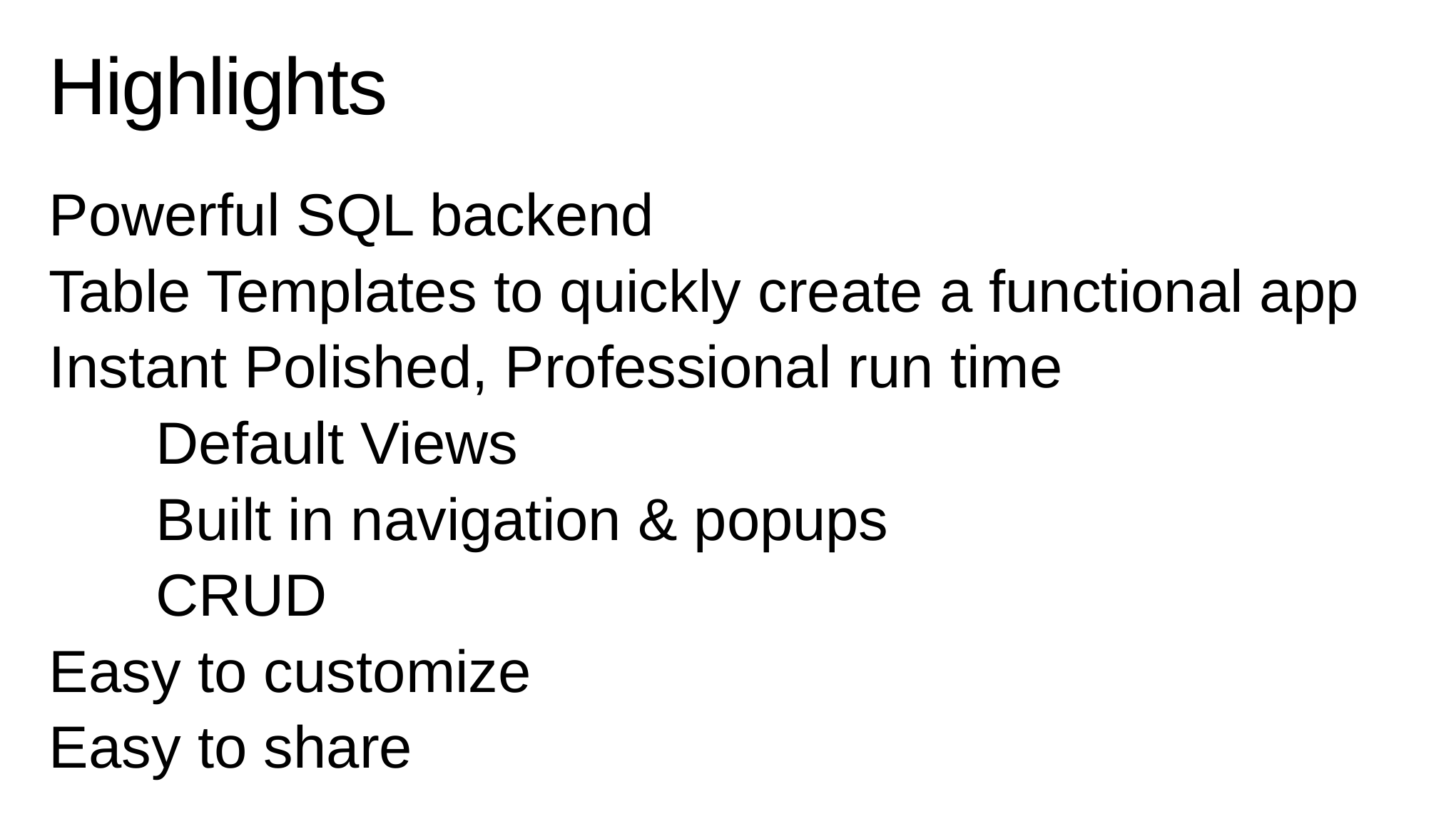

# Highlights
Powerful SQL backend
Table Templates to quickly create a functional app
Instant Polished, Professional run time
	Default Views
	Built in navigation & popups
	CRUD
Easy to customize
Easy to share